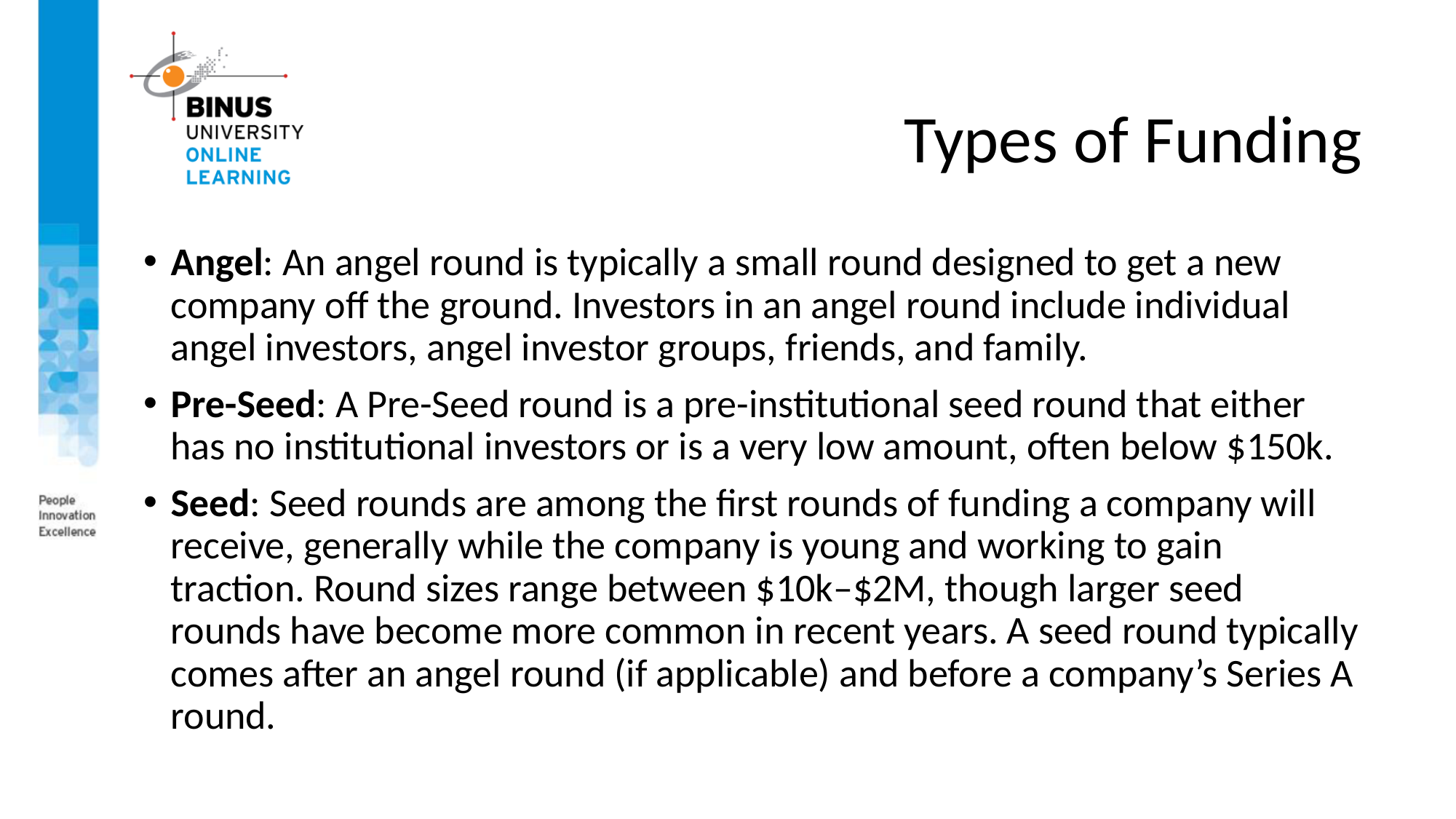

Types of Funding
Angel: An angel round is typically a small round designed to get a new company off the ground. Investors in an angel round include individual angel investors, angel investor groups, friends, and family.
Pre-Seed: A Pre-Seed round is a pre-institutional seed round that either has no institutional investors or is a very low amount, often below $150k.
Seed: Seed rounds are among the first rounds of funding a company will receive, generally while the company is young and working to gain traction. Round sizes range between $10k–$2M, though larger seed rounds have become more common in recent years. A seed round typically comes after an angel round (if applicable) and before a company’s Series A round.